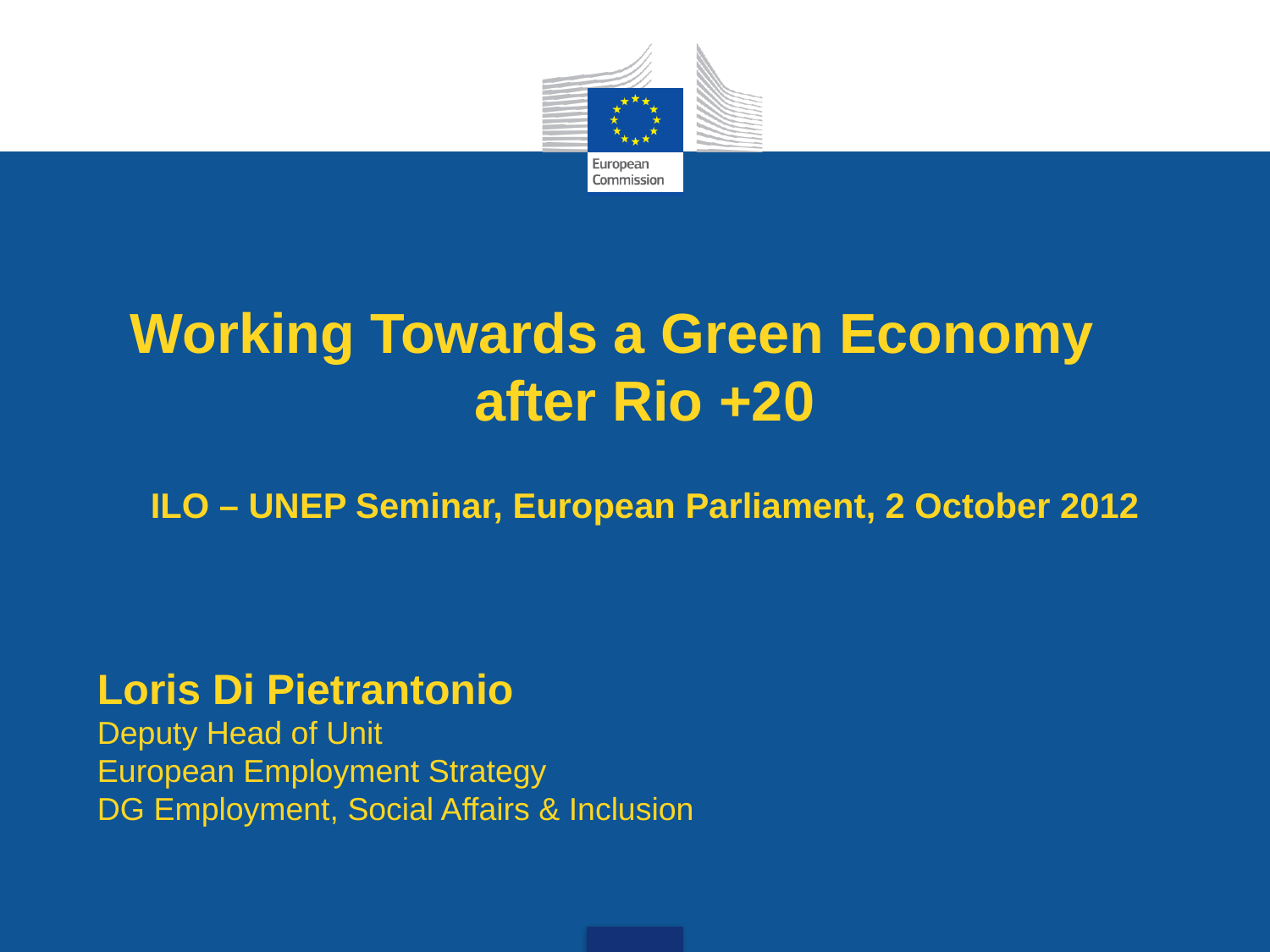

# Working Towards a Green Economy after Rio +20 ILO – UNEP Seminar, European Parliament, 2 October 2012
Loris Di Pietrantonio
Deputy Head of Unit
European Employment Strategy
DG Employment, Social Affairs & Inclusion